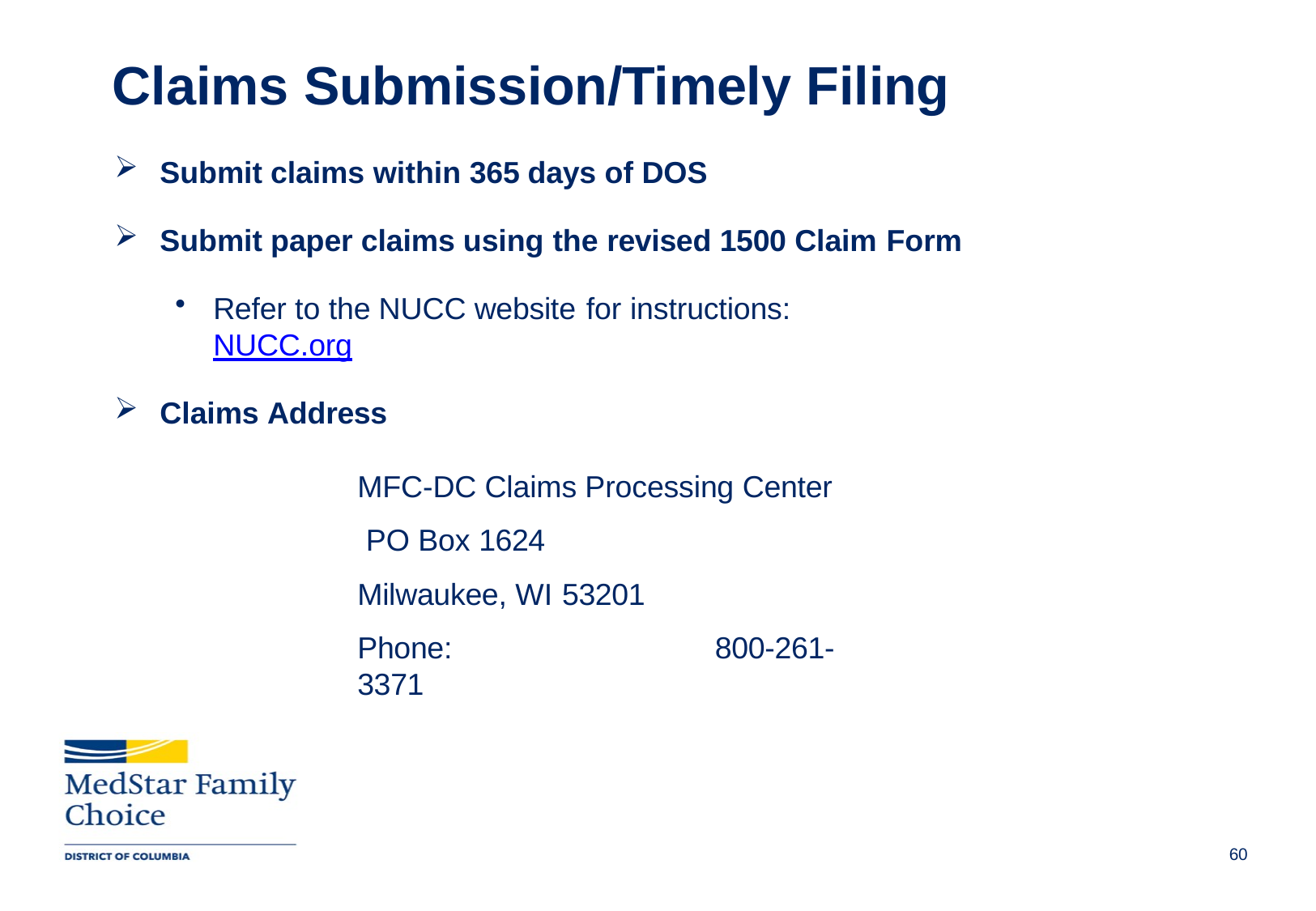

# Claims Submission/Timely Filing
Submit claims within 365 days of DOS

Submit paper claims using the revised 1500 Claim Form

Refer to the NUCC website for instructions:	NUCC.org

Claims Address
MFC-DC Claims Processing Center  PO Box 1624
Milwaukee, WI 53201
Phone:	800-261-3371

Draft
60